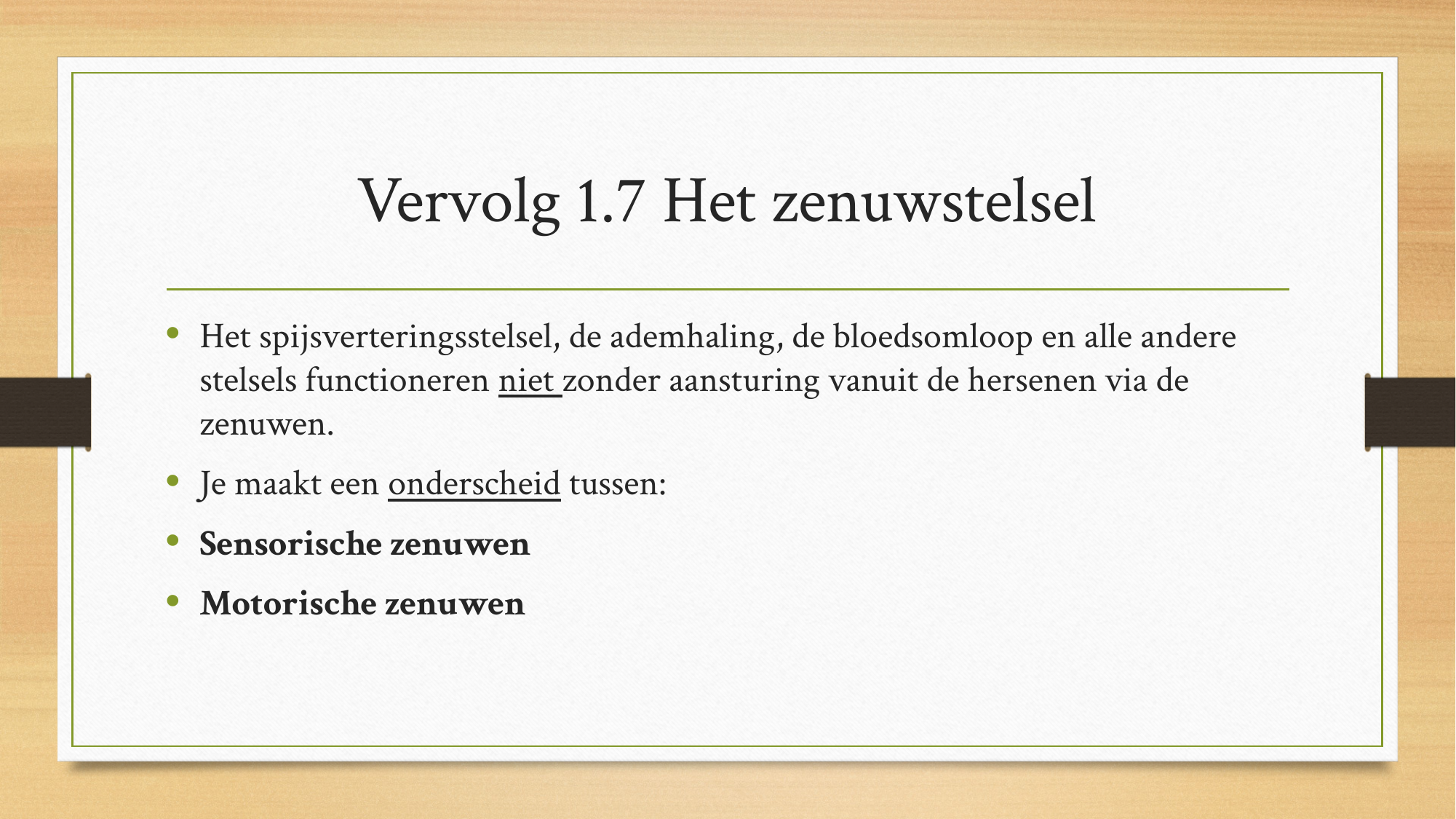

# Vervolg 1.7 Het zenuwstelsel
Het spijsverteringsstelsel, de ademhaling, de bloedsomloop en alle andere stelsels functioneren niet zonder aansturing vanuit de hersenen via de zenuwen.
Je maakt een onderscheid tussen:
Sensorische zenuwen
Motorische zenuwen